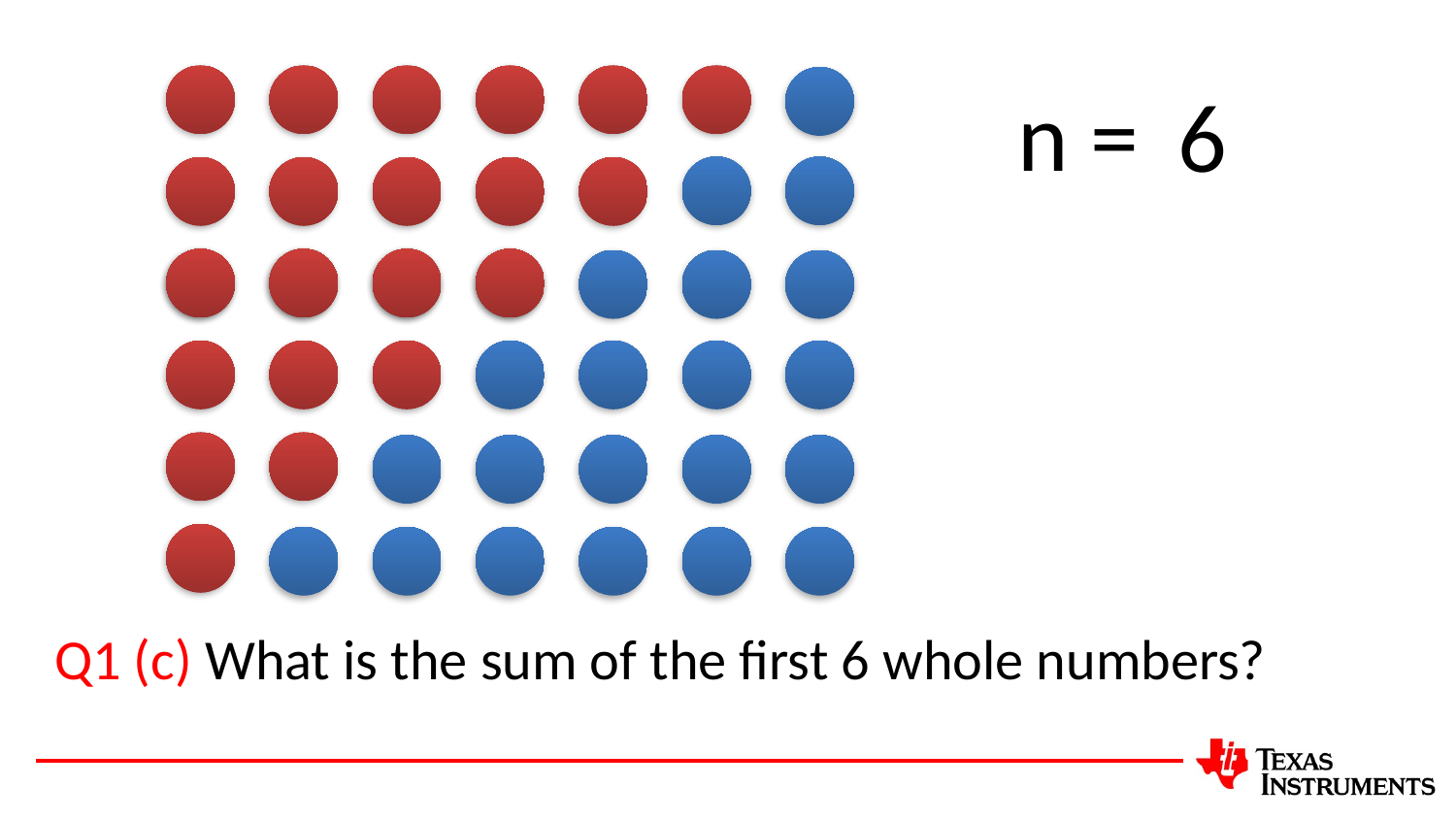

n =
6

Q1 (c) What is the sum of the first 6 whole numbers?